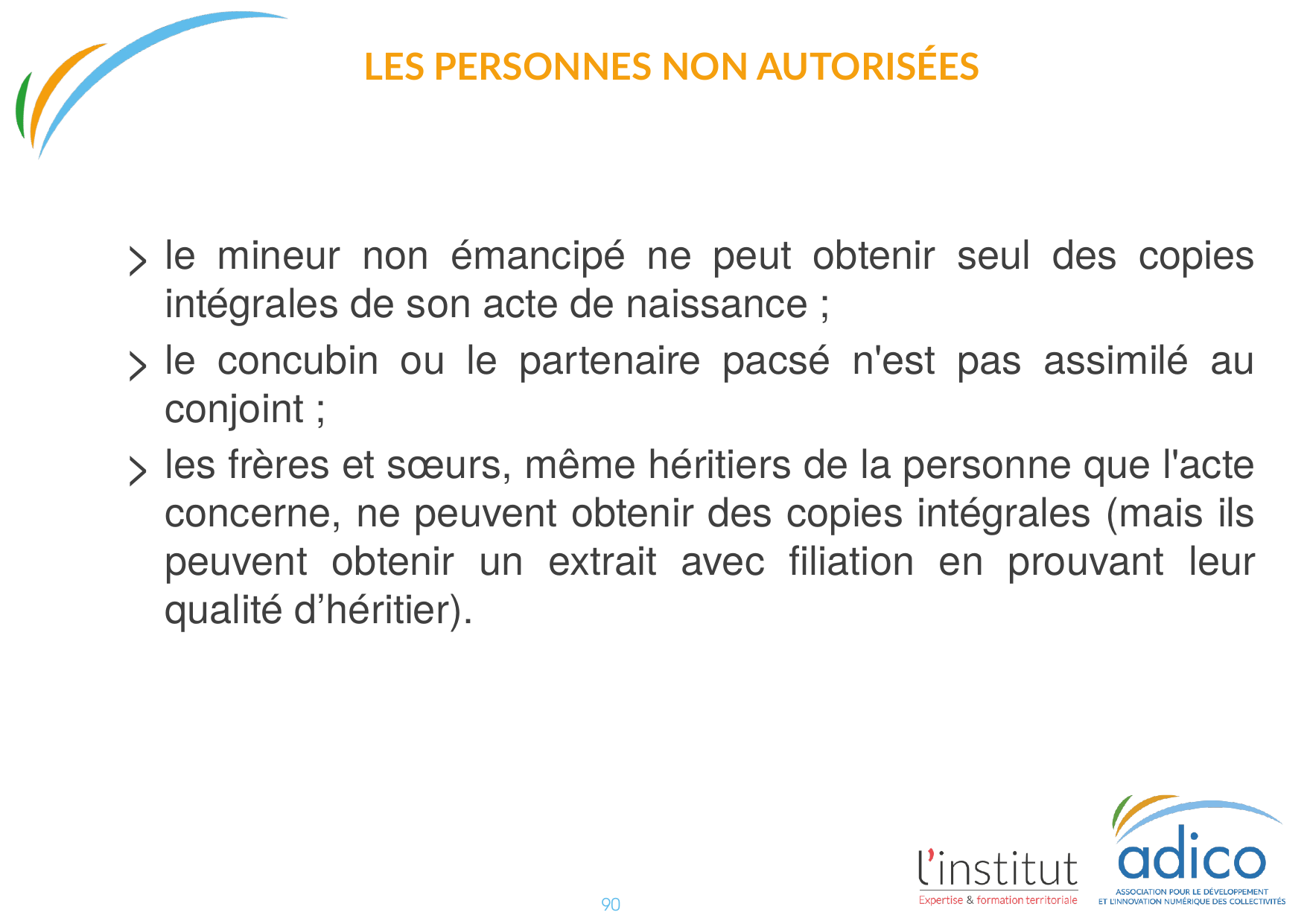

# Les personnes non autorisées

le mineur non émancipé ne peut obtenir seul des copies intégrales de son acte de naissance ;
le concubin ou le partenaire pacsé n'est pas assimilé au conjoint ;
les frères et sœurs, même héritiers de la personne que l'acte concerne, ne peuvent obtenir des copies intégrales (mais ils peuvent obtenir un extrait avec filiation en prouvant leur qualité d’héritier).